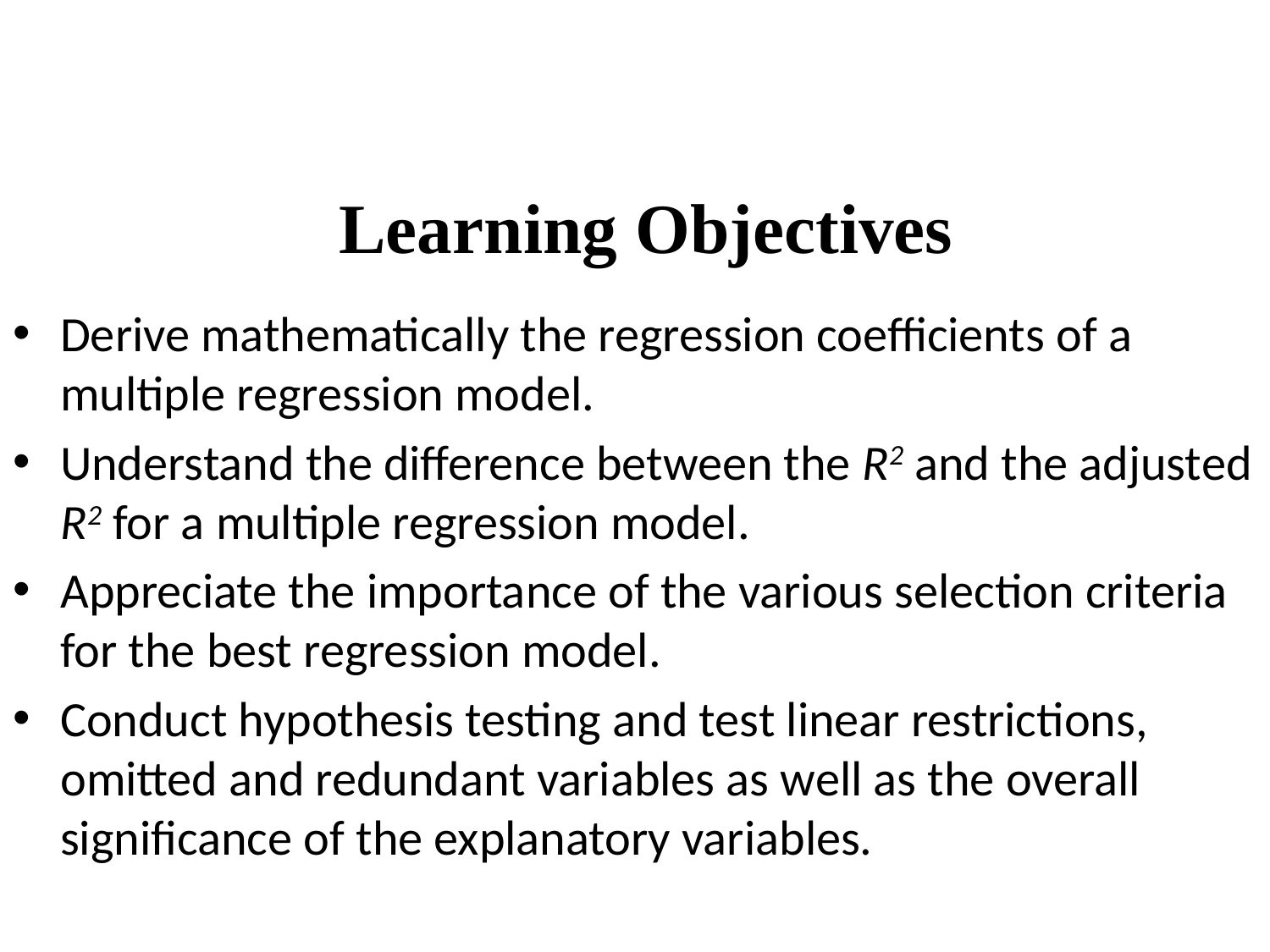

# Learning Objectives
Derive mathematically the regression coefficients of a multiple regression model.
Understand the difference between the R2 and the adjusted R2 for a multiple regression model.
Appreciate the importance of the various selection criteria for the best regression model.
Conduct hypothesis testing and test linear restrictions, omitted and redundant variables as well as the overall significance of the explanatory variables.